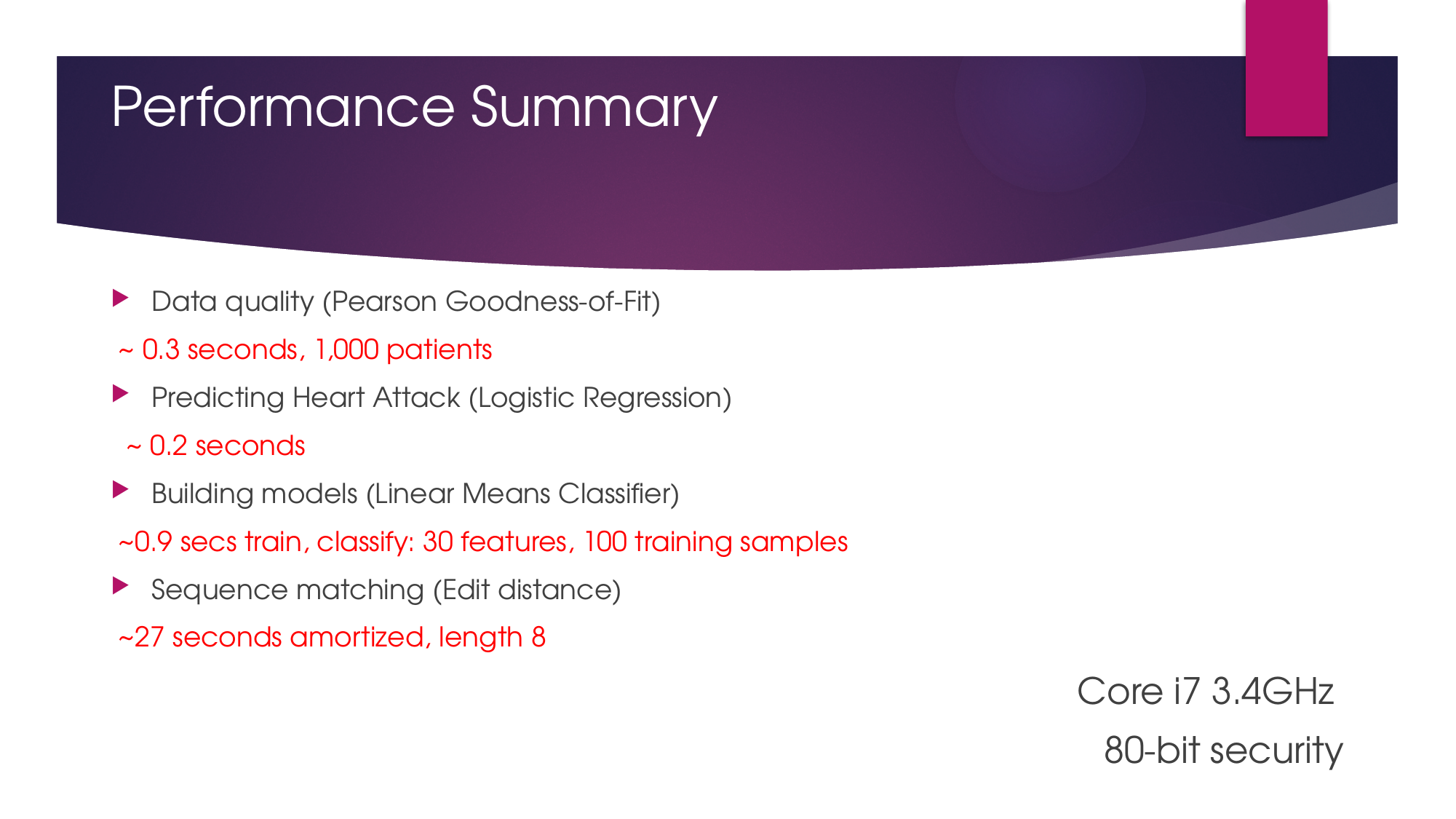

# Performance Summary
Data quality (Pearson Goodness-of-Fit)
 ~ 0.3 seconds, 1,000 patients
Predicting Heart Attack (Logistic Regression)
  ~ 0.2 seconds
Building models (Linear Means Classifier)
 ~0.9 secs train, classify: 30 features, 100 training samples
Sequence matching (Edit distance)
 ~27 seconds amortized, length 8
Core i7 3.4GHz
80-bit security